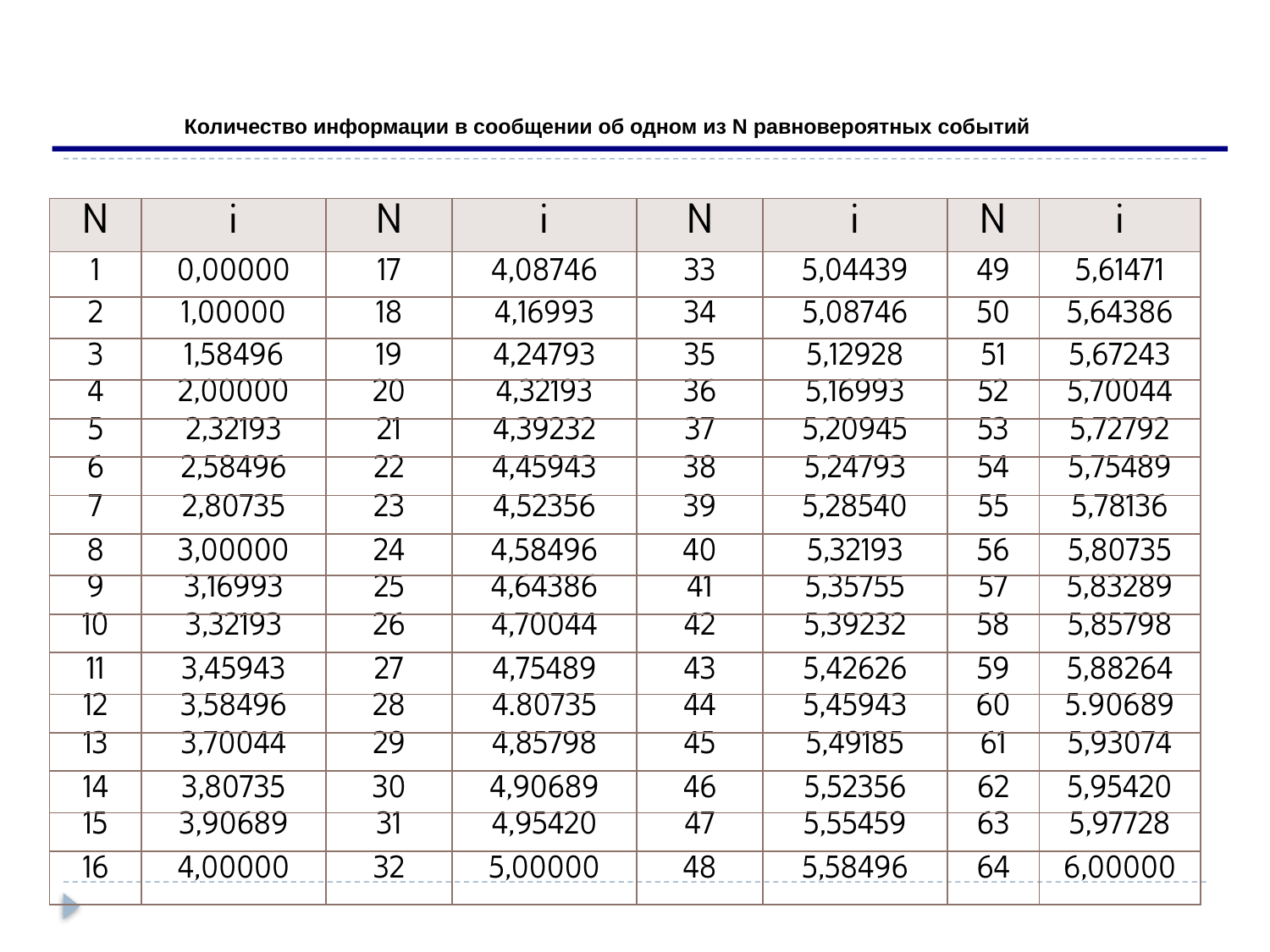

# Количество информации в сообщении об одном из N равновероятных событий:

| N | i | N | i | N | i | N | i |
| --- | --- | --- | --- | --- | --- | --- | --- |
| 1 | 0,00000 | 17 | 4,08746 | 33 | 5,04439 | 49 | 5,61471 |
| 2 | 1,00000 | 18 | 4,16993 | 34 | 5,08746 | 50 | 5,64386 |
| 3 | 1,58496 | 19 | 4,24793 | 35 | 5,12928 | 51 | 5,67243 |
| 4 | 2,00000 | 20 | 4,32193 | 36 | 5,16993 | 52 | 5,70044 |
| 5 | 2,32193 | 21 | 4,39232 | 37 | 5,20945 | 53 | 5,72792 |
| 6 | 2,58496 | 22 | 4,45943 | 38 | 5,24793 | 54 | 5,75489 |
| 7 | 2,80735 | 23 | 4,52356 | 39 | 5,28540 | 55 | 5,78136 |
| 8 | 3,00000 | 24 | 4,58496 | 40 | 5,32193 | 56 | 5,80735 |
| 9 | 3,16993 | 25 | 4,64386 | 41 | 5,35755 | 57 | 5,83289 |
| 10 | 3,32193 | 26 | 4,70044 | 42 | 5,39232 | 58 | 5,85798 |
| 11 | 3,45943 | 27 | 4,75489 | 43 | 5,42626 | 59 | 5,88264 |
| 12 | 3,58496 | 28 | 4.80735 | 44 | 5,45943 | 60 | 5.90689 |
| 13 | 3,70044 | 29 | 4,85798 | 45 | 5,49185 | 61 | 5,93074 |
| 14 | 3,80735 | 30 | 4,90689 | 46 | 5,52356 | 62 | 5,95420 |
| 15 | 3,90689 | 31 | 4,95420 | 47 | 5,55459 | 63 | 5,97728 |
| 16 | 4,00000 | 32 | 5,00000 | 48 | 5,58496 | 64 | 6,00000 |